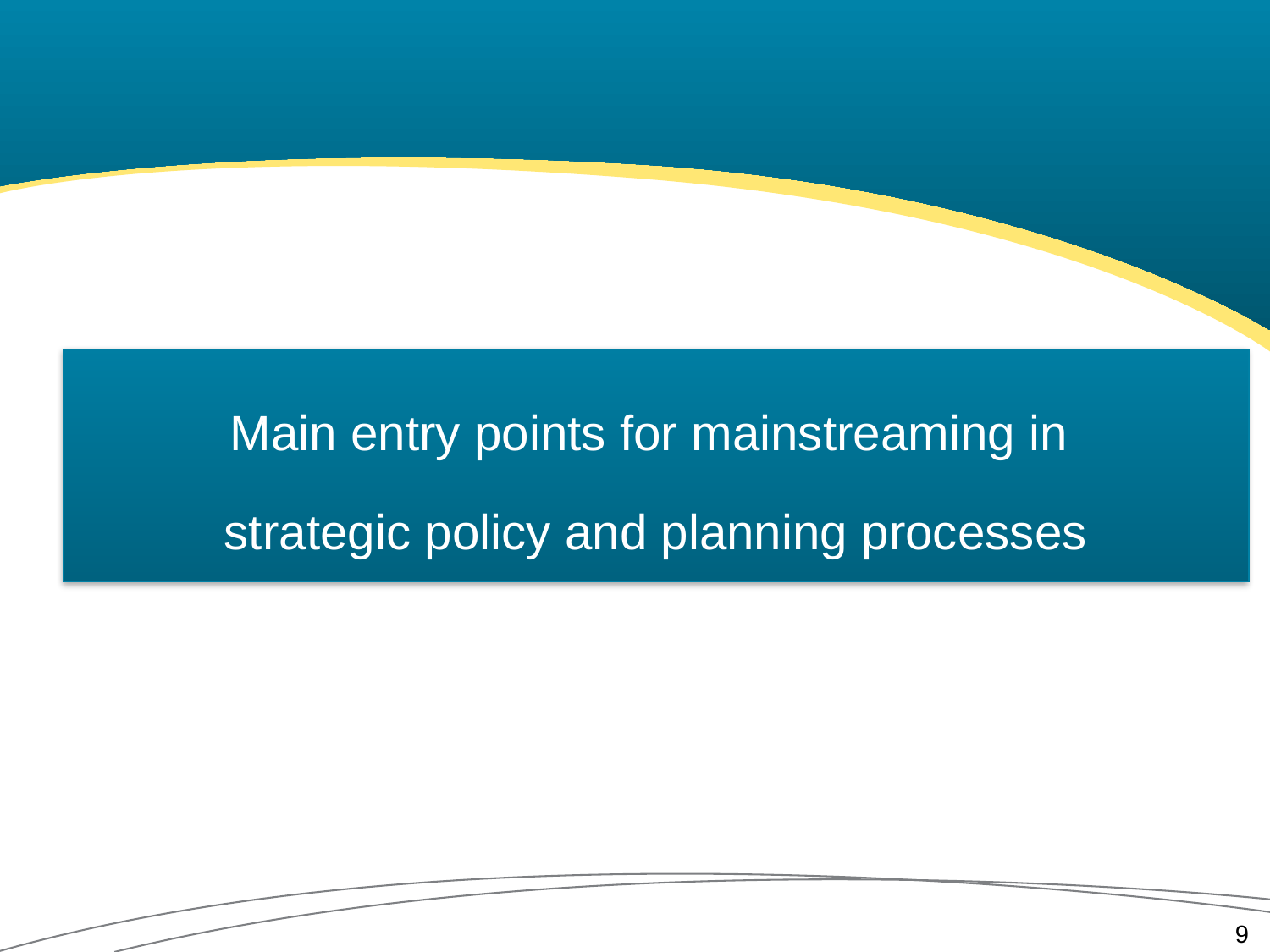

Main entry points for mainstreaming in
strategic policy and planning processes
9